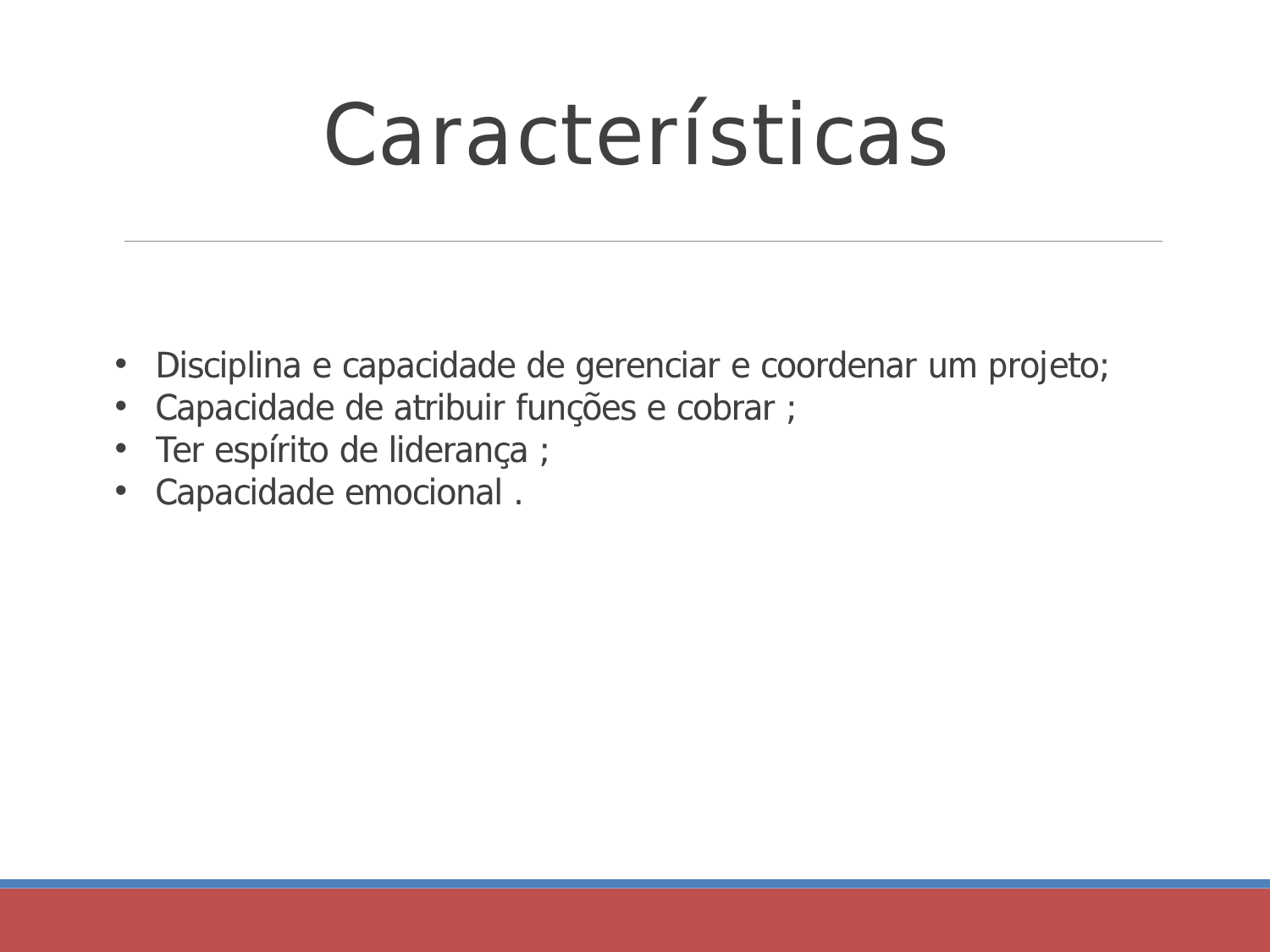

Características
 Disciplina e capacidade de gerenciar e coordenar um projeto;
 Capacidade de atribuir funções e cobrar ;
 Ter espírito de liderança ;
 Capacidade emocional .